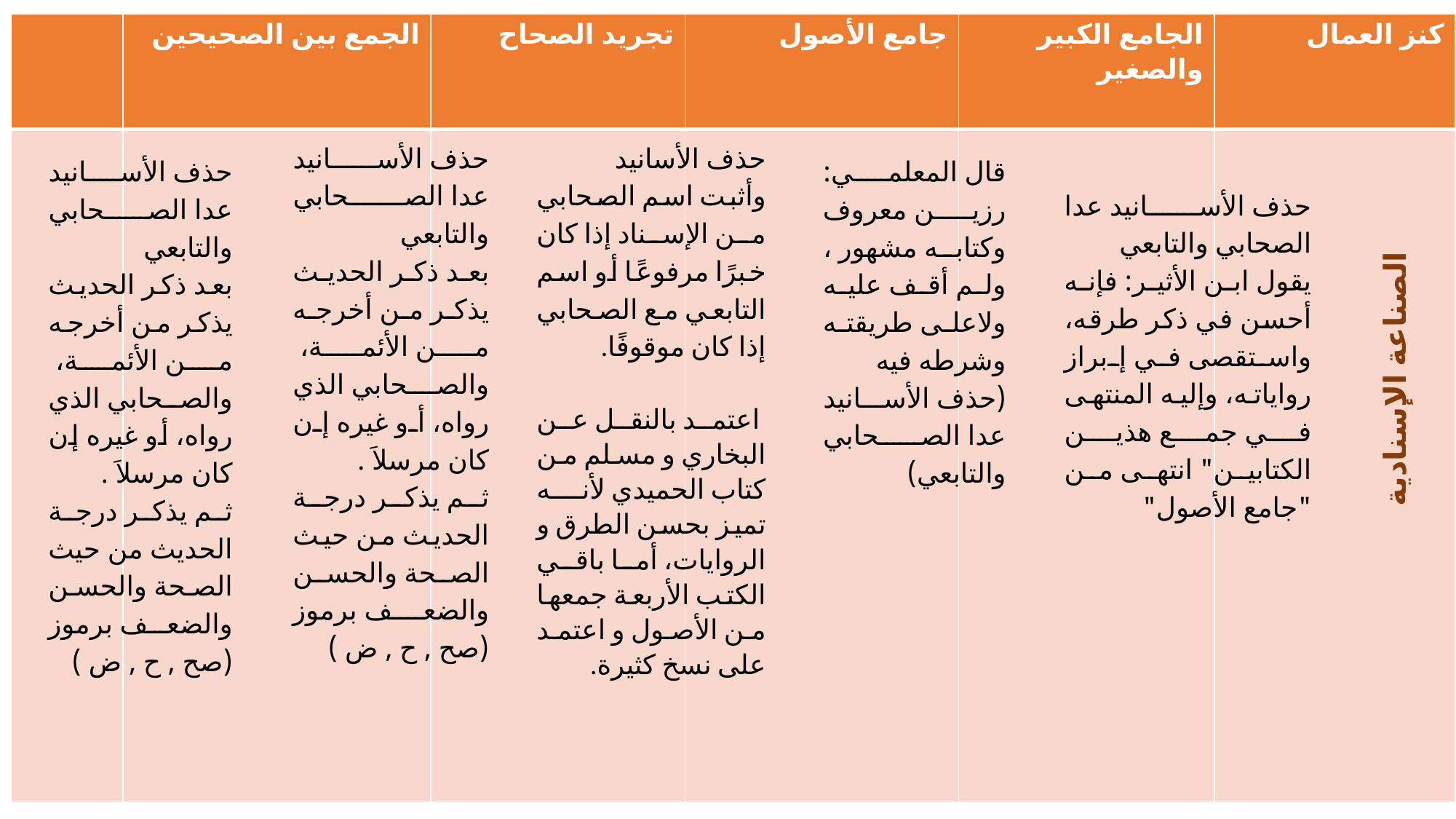

|  | الجمع بين الصحيحين | تجريد الصحاح | جامع الأصول | الجامع الكبير والصغير | كنز العمال |
| --- | --- | --- | --- | --- | --- |
|  |  |  |  |  |  |
حذف الأسانيد عدا الصحابي والتابعي
بعد ذكر الحديث يذكر من أخرجه من الأئمة،  والصحابي الذي رواه، أو غيره إن كان مرسلاَ .
ثم يذكر درجة الحديث من حيث الصحة والحسن والضعف برموز (صح , ح , ض )

حذف الأسانيد
وأثبت اسم الصحابي من الإسناد إذا كان خبرًا مرفوعًا أو اسم التابعي مع الصحابي إذا كان موقوفًا.

 اعتمد بالنقل عن البخاري و مسلم من كتاب الحميدي لأنه تميز بحسن الطرق و الروايات، أما باقي الكتب الأربعة جمعها من الأصول و اعتمد على نسخ كثيرة.

قال المعلمي: رزين معروف وكتابه مشهور ، ولم أقف عليه ولاعلى طريقته وشرطه فيه
(حذف الأسانيد عدا الصحابي والتابعي)
حذف الأسانيد عدا الصحابي والتابعي
بعد ذكر الحديث يذكر من أخرجه من الأئمة،  والصحابي الذي رواه، أو غيره إن كان مرسلاَ .
ثم يذكر درجة الحديث من حيث الصحة والحسن والضعف برموز (صح , ح , ض )
الصناعة الإسنادية
حذف الأسانيد عدا الصحابي والتابعي
يقول ابن الأثير: فإنه أحسن في ذكر طرقه، واستقصى في إبراز رواياته، وإليه المنتهى في جمع هذين الكتابين" انتهى من "جامع الأصول"